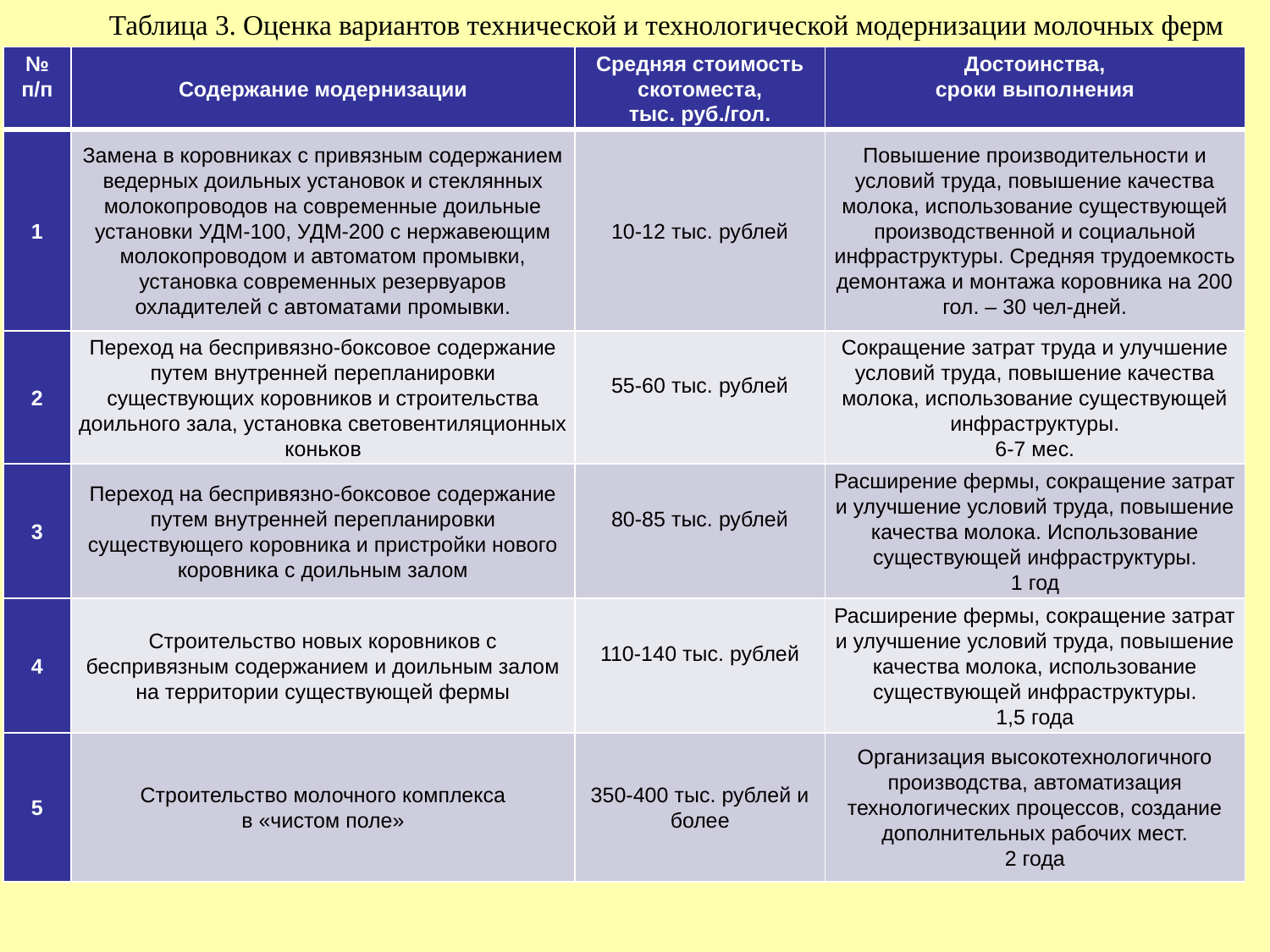

Таблица 3. Оценка вариантов технической и технологической модернизации молочных ферм
| № п/п | Содержание модернизации | Средняя стоимость скотоместа, тыс. руб./гол. | Достоинства, сроки выполнения |
| --- | --- | --- | --- |
| 1 | Замена в коровниках с привязным содержанием ведерных доильных установок и стеклянных молокопроводов на современные доильные установки УДМ-100, УДМ-200 с нержавеющим молокопроводом и автоматом промывки, установка современных резервуаров охладителей с автоматами промывки. | 10-12 тыс. рублей | Повышение производительности и условий труда, повышение качества молока, использование существующей производственной и социальной инфраструктуры. Средняя трудоемкость демонтажа и монтажа коровника на 200 гол. – 30 чел-дней. |
| 2 | Переход на беспривязно-боксовое содержание путем внутренней перепланировки существующих коровников и строительства доильного зала, установка световентиляционных коньков | 55-60 тыс. рублей | Сокращение затрат труда и улучшение условий труда, повышение качества молока, использование существующей инфраструктуры. 6-7 мес. |
| 3 | Переход на беспривязно-боксовое содержание путем внутренней перепланировки существующего коровника и пристройки нового коровника с доильным залом | 80-85 тыс. рублей | Расширение фермы, сокращение затрат и улучшение условий труда, повышение качества молока. Использование существующей инфраструктуры. 1 год |
| 4 | Строительство новых коровников с беспривязным содержанием и доильным залом на территории существующей фермы | 110-140 тыс. рублей | Расширение фермы, сокращение затрат и улучшение условий труда, повышение качества молока, использование существующей инфраструктуры. 1,5 года |
| 5 | Строительство молочного комплекса в «чистом поле» | 350-400 тыс. рублей и более | Организация высокотехнологичного производства, автоматизация технологических процессов, создание дополнительных рабочих мест. 2 года |